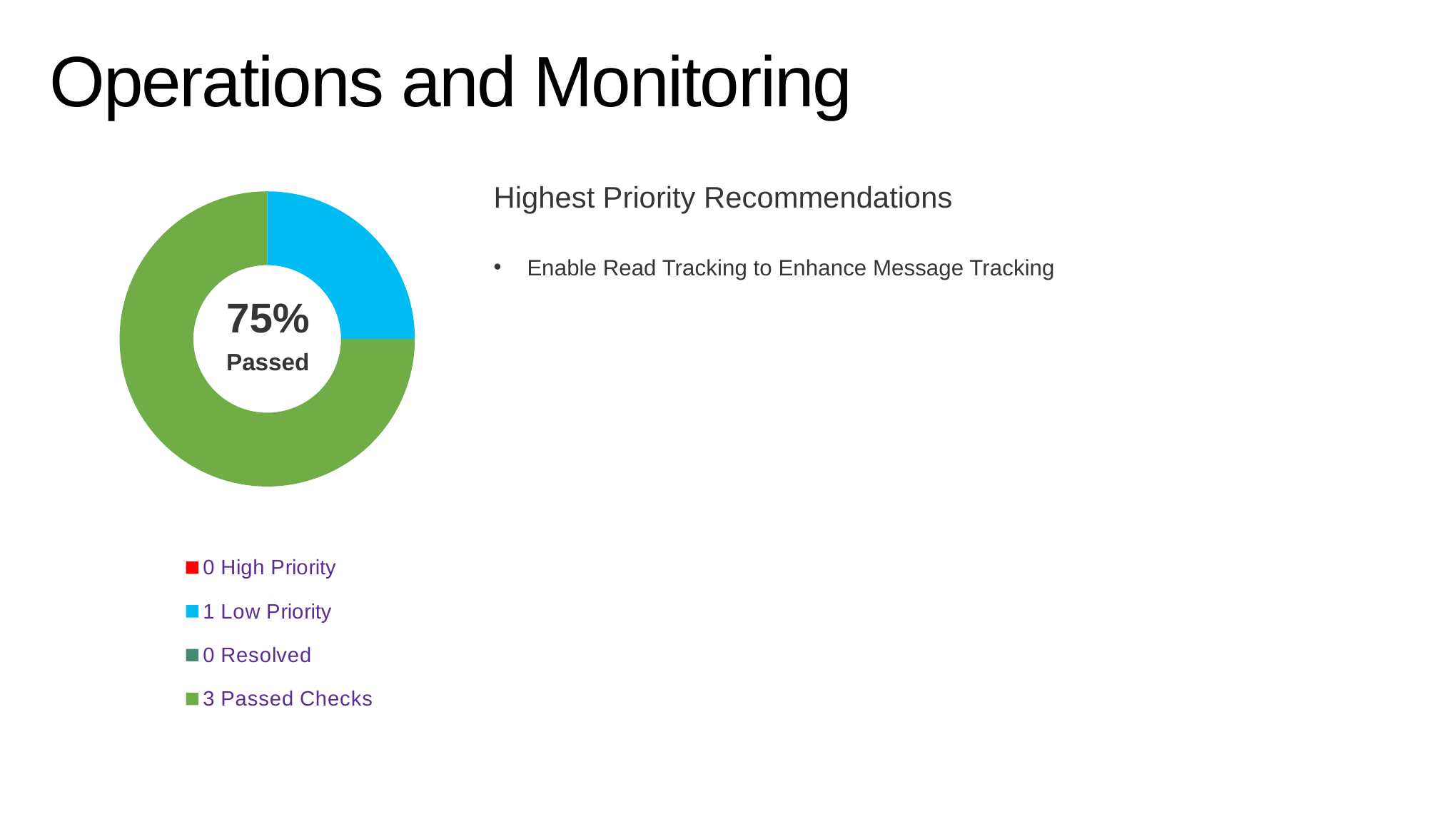

# Operations and Monitoring

### Chart

| Category | Column1 |
|---|---|
| 0 High Priority  | 0.0 |
|  | None |
| 1 Low Priority | 1.0 |
|  | None |
| 0 Resolved | 0.0 |
|  | None |
| 3 Passed Checks | 3.0 |
Highest Priority Recommendations

Enable Read Tracking to Enhance Message Tracking
75%
Passed